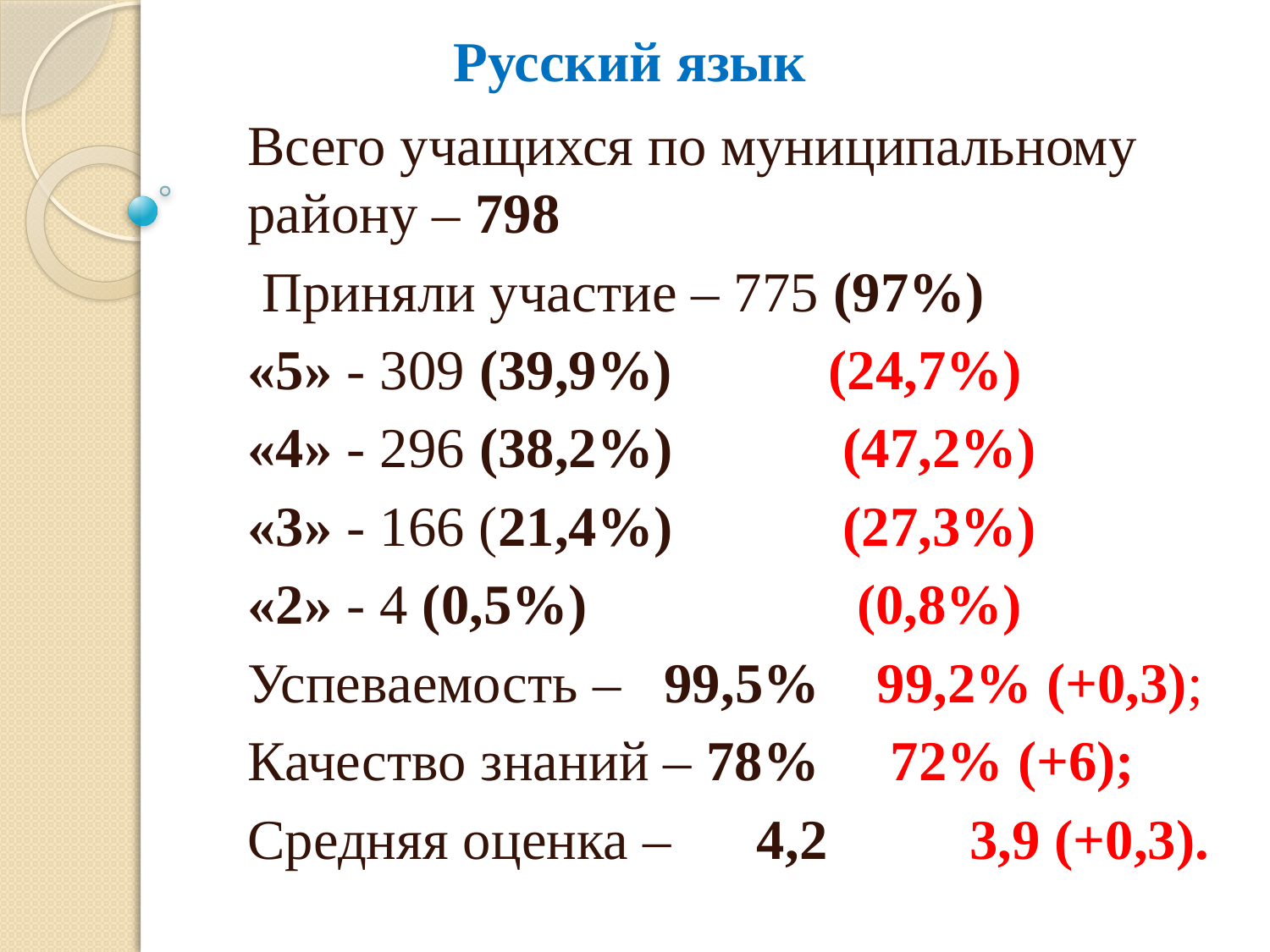

# Русский язык
Всего учащихся по муниципальному району – 798
 Приняли участие – 775 (97%)
«5» - 309 (39,9%)           (24,7%)
«4» - 296 (38,2%)            (47,2%)
«3» - 166 (21,4%)            (27,3%)
«2» - 4 (0,5%)                   (0,8%)
Успеваемость –   99,5%    99,2% (+0,3);
Качество знаний – 78%     72% (+6);
Средняя оценка –      4,2          3,9 (+0,3).